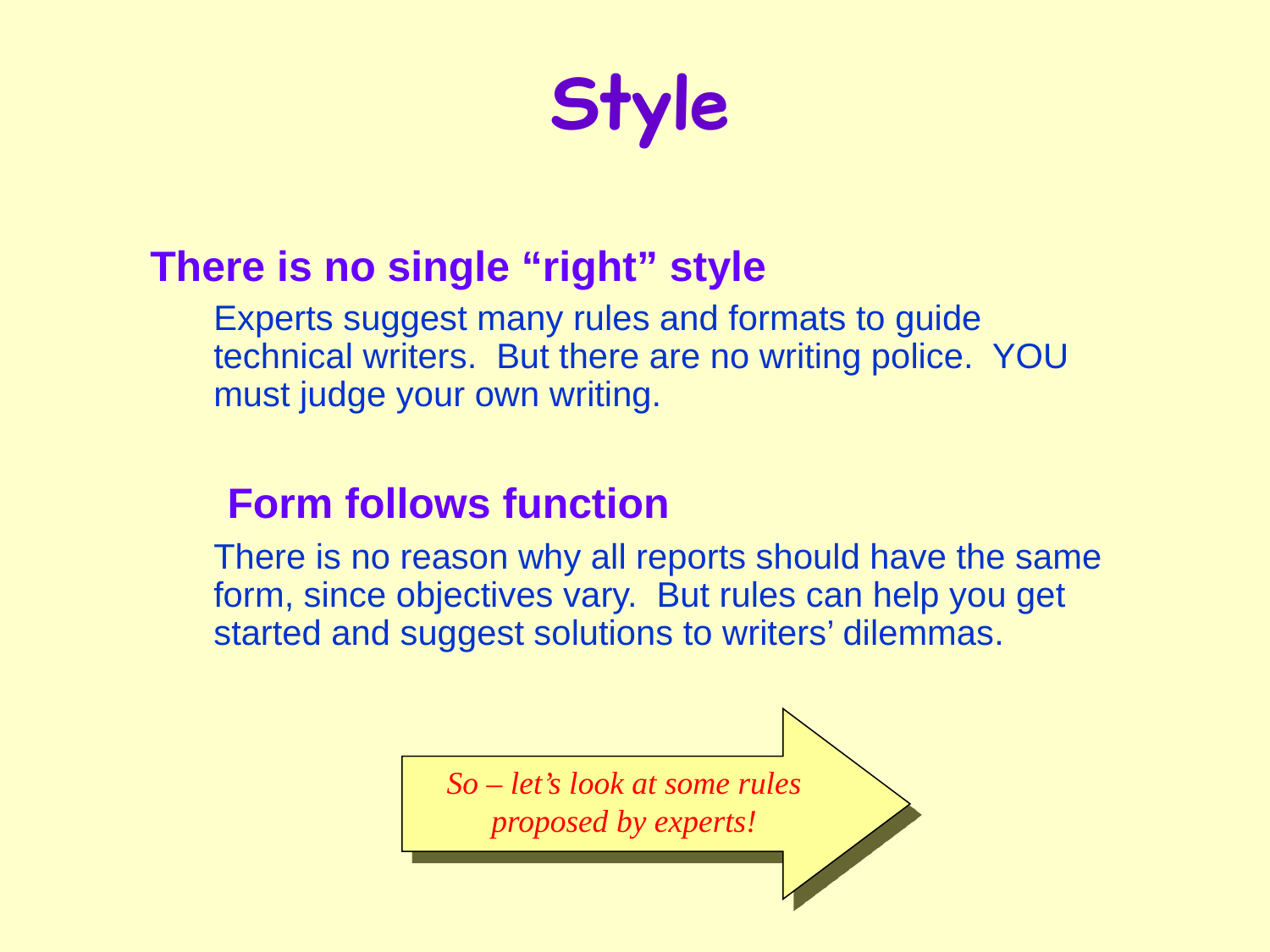

# Style
There is no single “right” style
Experts suggest many rules and formats to guide technical writers.  But there are no writing police.  YOU must judge your own writing.
 Form follows function
There is no reason why all reports should have the same form, since objectives vary.  But rules can help you get started and suggest solutions to writers’ dilemmas.
So – let’s look at some rules
proposed by experts!